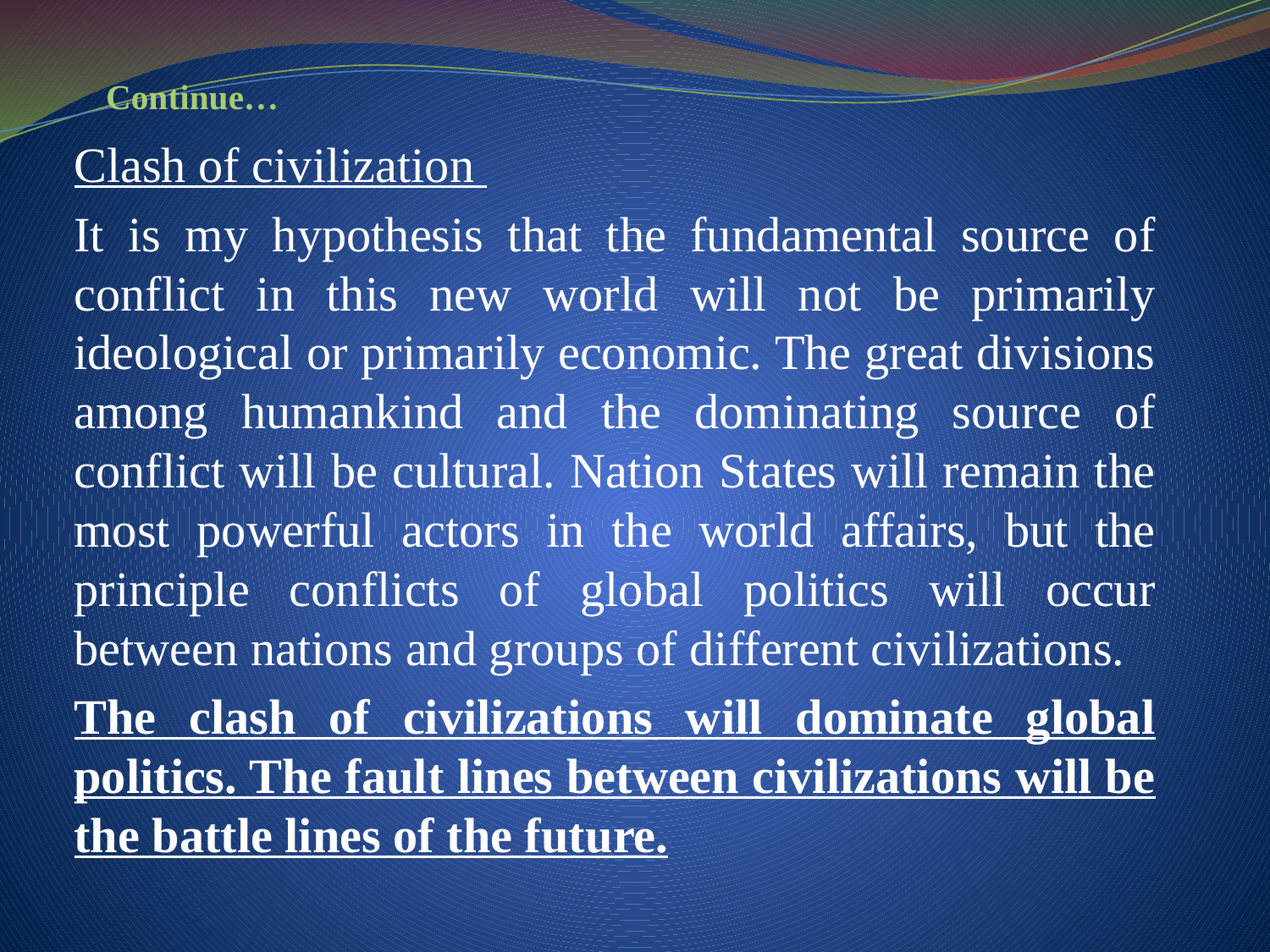

# Continue…
Clash of civilization
It is my hypothesis that the fundamental source of conflict in this new world will not be primarily ideological or primarily economic. The great divisions among humankind and the dominating source of conflict will be cultural. Nation States will remain the most powerful actors in the world affairs, but the principle conflicts of global politics will occur between nations and groups of different civilizations.
The clash of civilizations will dominate global politics. The fault lines between civilizations will be the battle lines of the future.